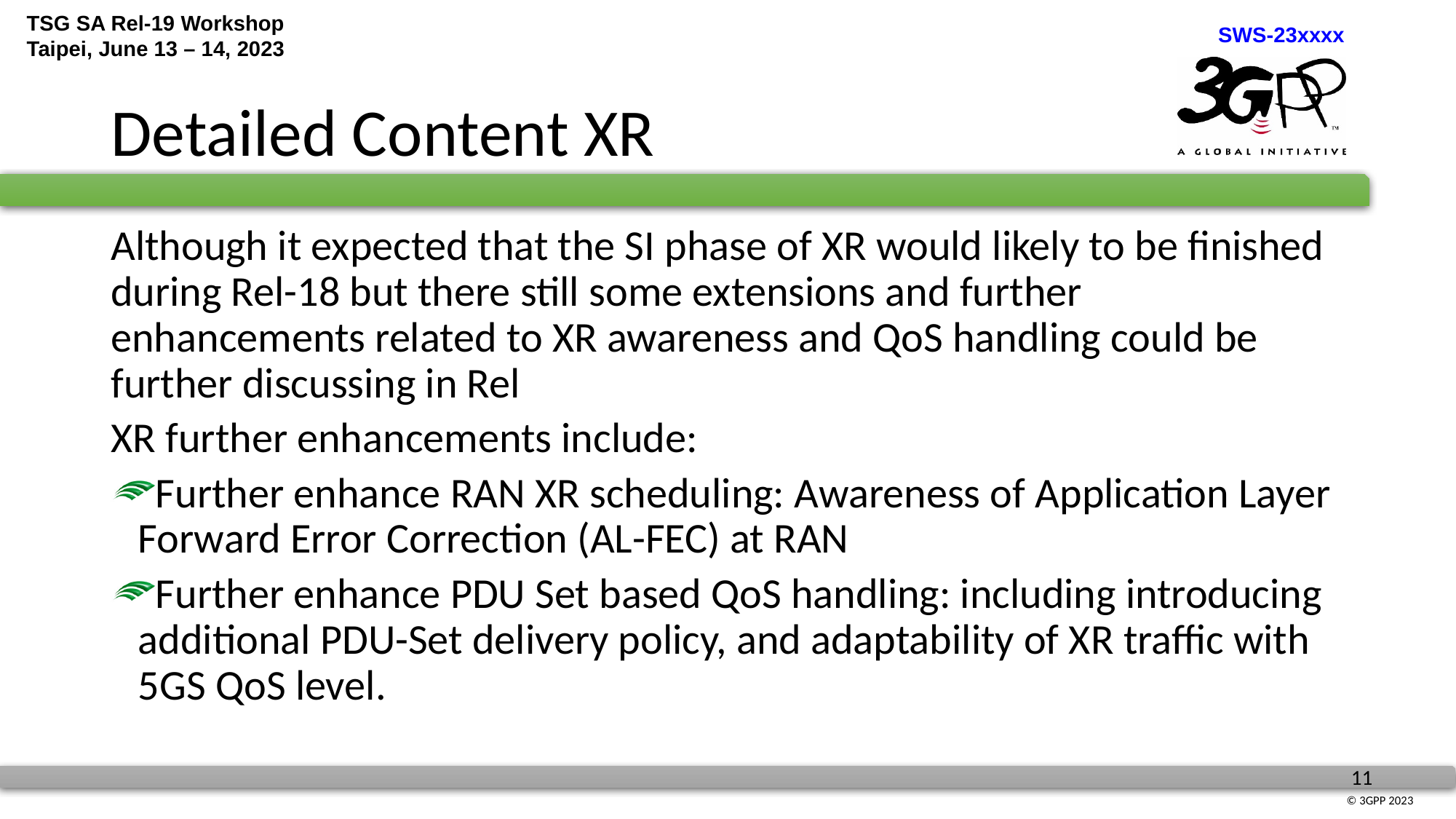

# Detailed Content XR
Although it expected that the SI phase of XR would likely to be finished during Rel-18 but there still some extensions and further enhancements related to XR awareness and QoS handling could be further discussing in Rel
XR further enhancements include:
Further enhance RAN XR scheduling: Awareness of Application Layer Forward Error Correction (AL-FEC) at RAN
Further enhance PDU Set based QoS handling: including introducing additional PDU-Set delivery policy, and adaptability of XR traffic with 5GS QoS level.